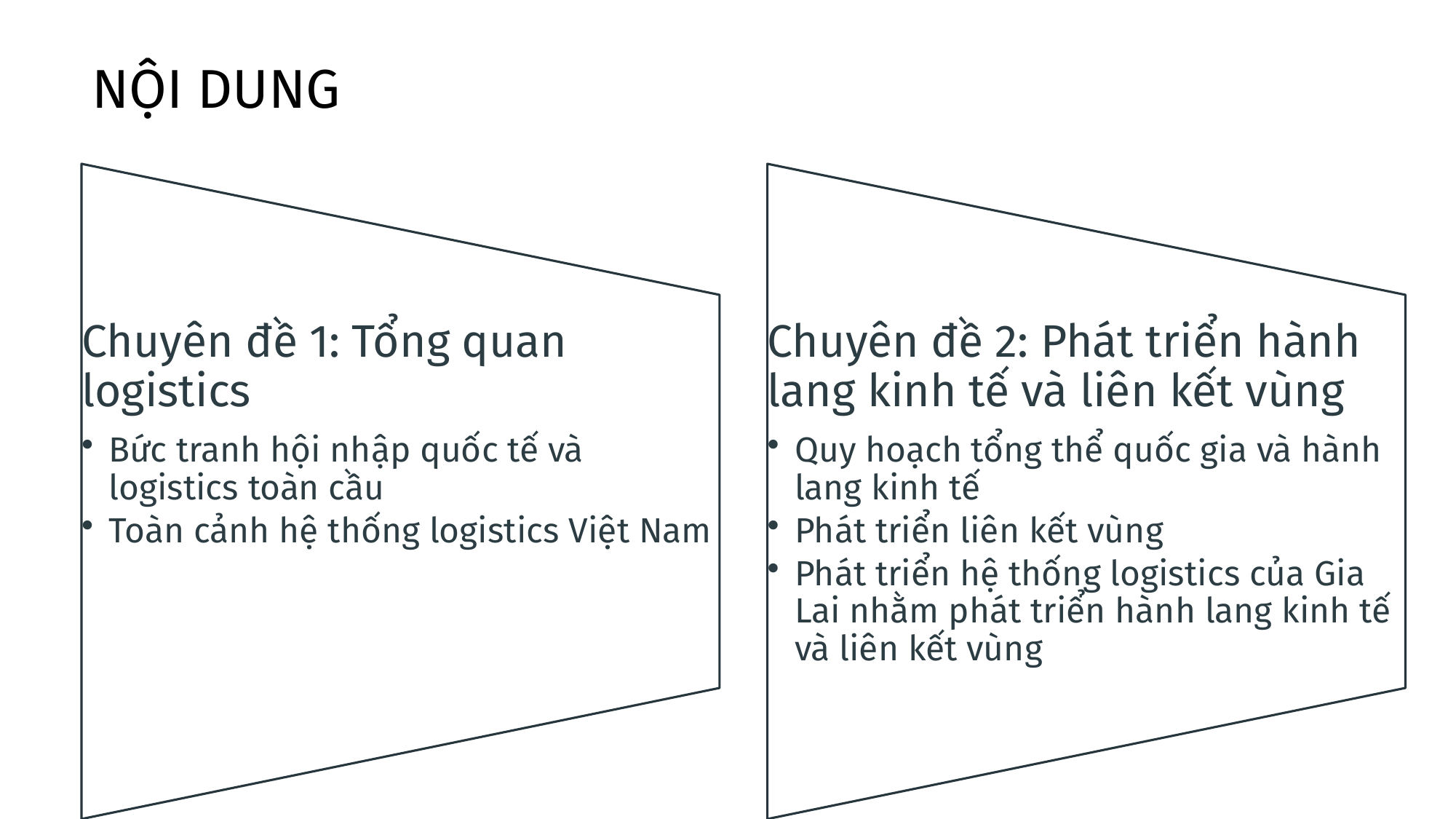

# NỘI DUNG
Chuyên đề 1: Tổng quan logistics
Bức tranh hội nhập quốc tế và logistics toàn cầu
Toàn cảnh hệ thống logistics Việt Nam
Chuyên đề 2: Phát triển hành lang kinh tế và liên kết vùng
Quy hoạch tổng thể quốc gia và hành lang kinh tế
Phát triển liên kết vùng
Phát triển hệ thống logistics của Gia Lai nhằm phát triển hành lang kinh tế và liên kết vùng